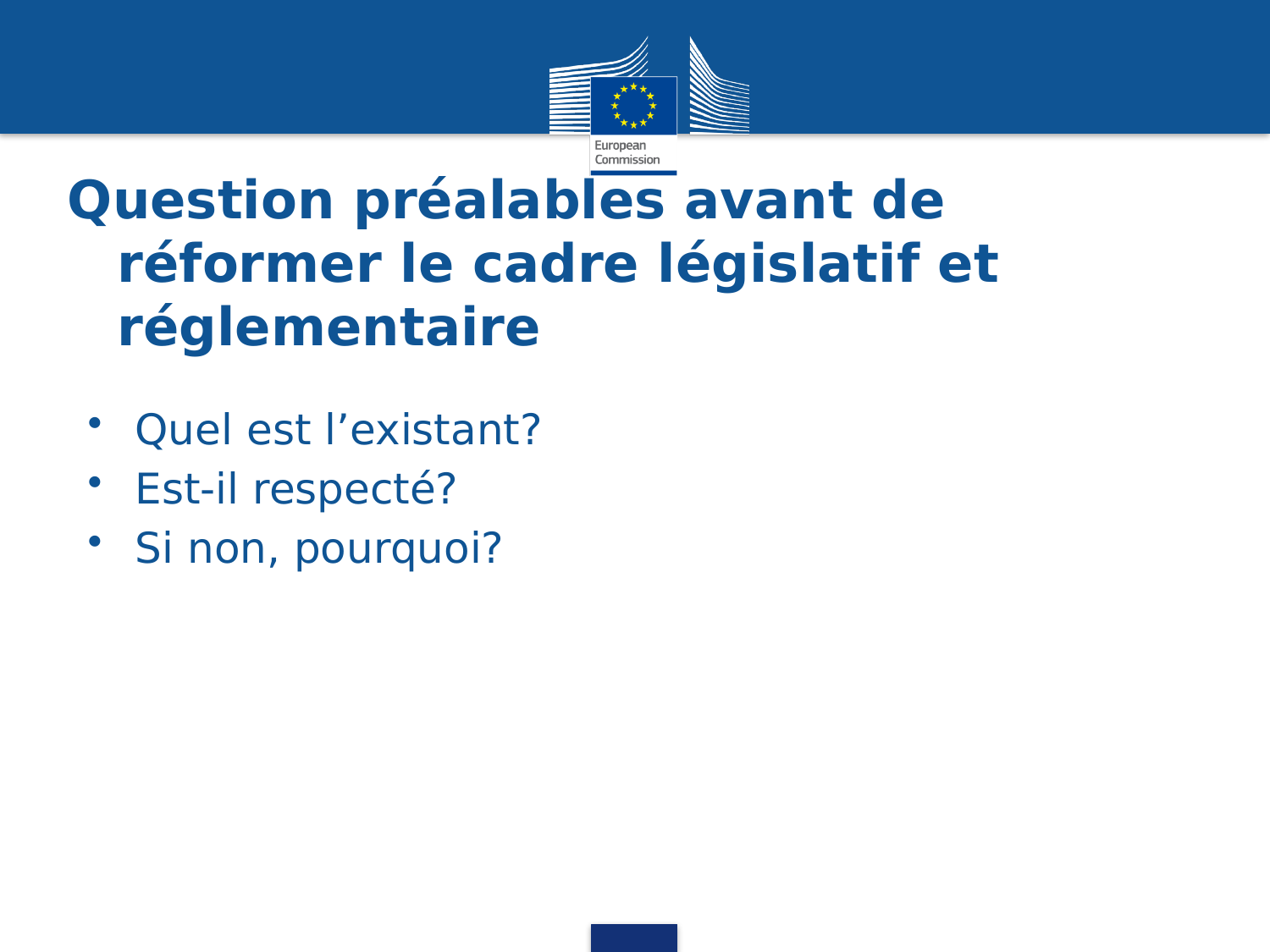

# Question préalables avant de réformer le cadre législatif et réglementaire
Quel est l’existant?
Est-il respecté?
Si non, pourquoi?